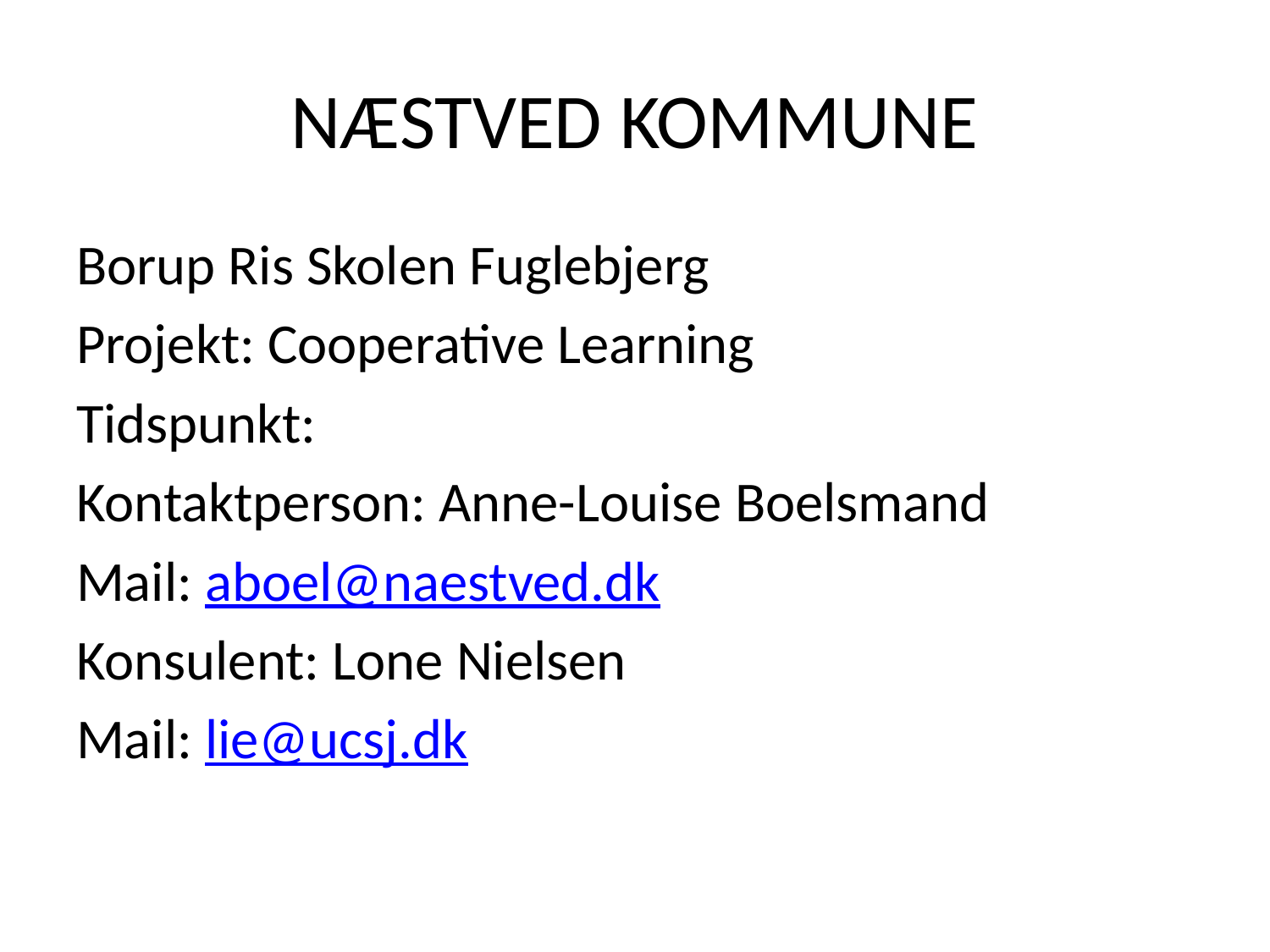

# NÆSTVED KOMMUNE
Borup Ris Skolen Fuglebjerg
Projekt: Cooperative Learning
Tidspunkt:
Kontaktperson: Anne-Louise Boelsmand
Mail: aboel@naestved.dk
Konsulent: Lone Nielsen
Mail: lie@ucsj.dk